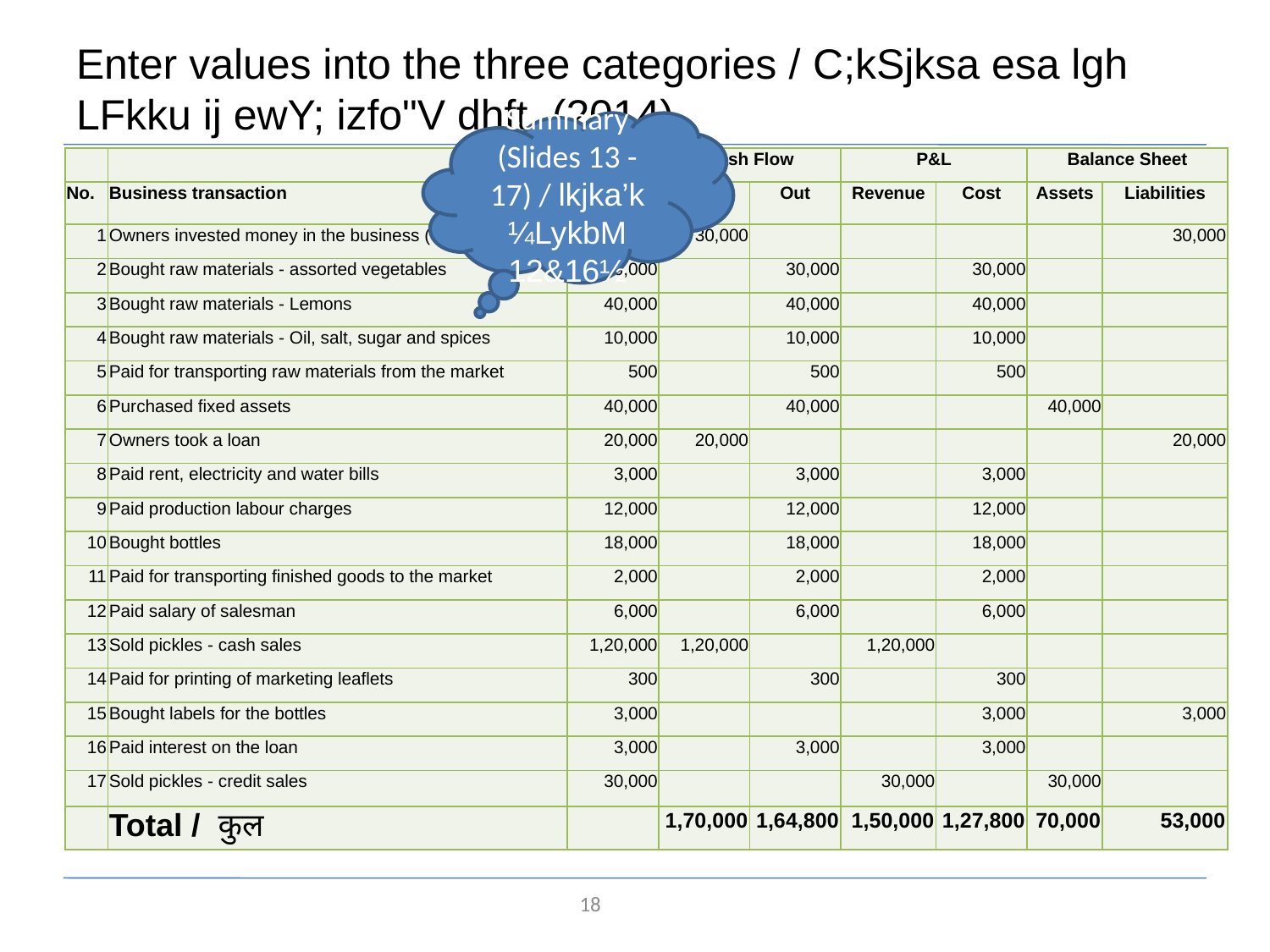

# Enter values into the three categories / C;kSjksa esa lgh LFkku ij ewY; izfo"V dhft, (2014)
Summary
(Slides 13 - 17) / lkjka’k ¼LykbM 12&16½
|  |  |  | Cash Flow |  | P&L |  | Balance Sheet |  |
| --- | --- | --- | --- | --- | --- | --- | --- | --- |
| No. | Business transaction | ` | In | Out | Revenue | Cost | Assets | Liabilities |
| 1 | Owners invested money in the business (equity) | 30,000 | 30,000 |  |  |  |  | 30,000 |
| 2 | Bought raw materials - assorted vegetables | 30,000 |  | 30,000 |  | 30,000 |  |  |
| 3 | Bought raw materials - Lemons | 40,000 |  | 40,000 |  | 40,000 |  |  |
| 4 | Bought raw materials - Oil, salt, sugar and spices | 10,000 |  | 10,000 |  | 10,000 |  |  |
| 5 | Paid for transporting raw materials from the market | 500 |  | 500 |  | 500 |  |  |
| 6 | Purchased fixed assets | 40,000 |  | 40,000 |  |  | 40,000 |  |
| 7 | Owners took a loan | 20,000 | 20,000 |  |  |  |  | 20,000 |
| 8 | Paid rent, electricity and water bills | 3,000 |  | 3,000 |  | 3,000 |  |  |
| 9 | Paid production labour charges | 12,000 |  | 12,000 |  | 12,000 |  |  |
| 10 | Bought bottles | 18,000 |  | 18,000 |  | 18,000 |  |  |
| 11 | Paid for transporting finished goods to the market | 2,000 |  | 2,000 |  | 2,000 |  |  |
| 12 | Paid salary of salesman | 6,000 |  | 6,000 |  | 6,000 |  |  |
| 13 | Sold pickles - cash sales | 1,20,000 | 1,20,000 |  | 1,20,000 |  |  |  |
| 14 | Paid for printing of marketing leaflets | 300 |  | 300 |  | 300 |  |  |
| 15 | Bought labels for the bottles | 3,000 |  |  |  | 3,000 |  | 3,000 |
| 16 | Paid interest on the loan | 3,000 |  | 3,000 |  | 3,000 |  |  |
| 17 | Sold pickles - credit sales | 30,000 |  |  | 30,000 |  | 30,000 |  |
|  | Total / कुल |  | 1,70,000 | 1,64,800 | 1,50,000 | 1,27,800 | 70,000 | 53,000 |
18